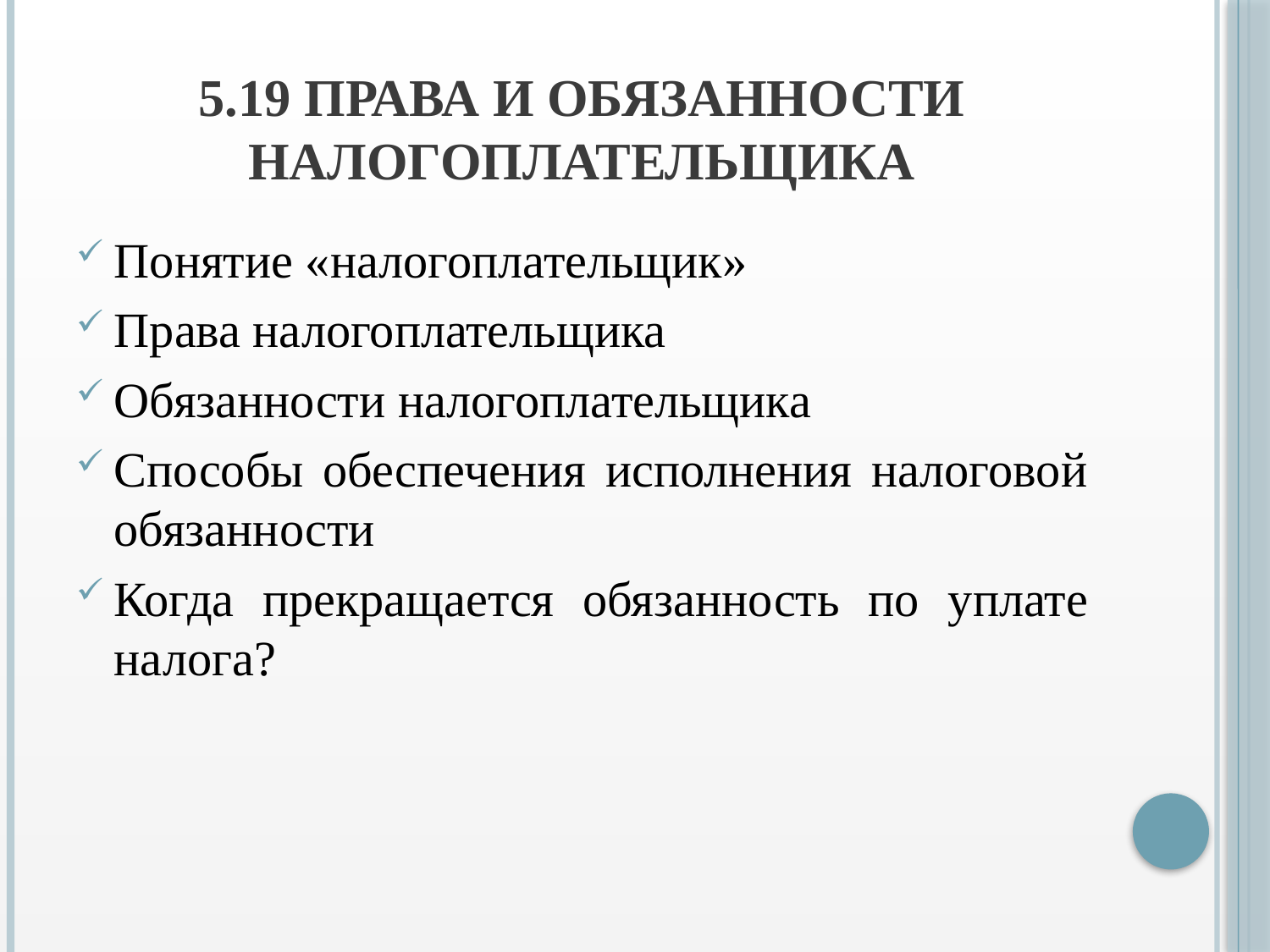

# 5.19 Права и обязанности налогоплательщика
Понятие «налогоплательщик»
Права налогоплательщика
Обязанности налогоплательщика
Способы обеспечения исполнения налоговой обязанности
Когда прекращается обязанность по уплате налога?